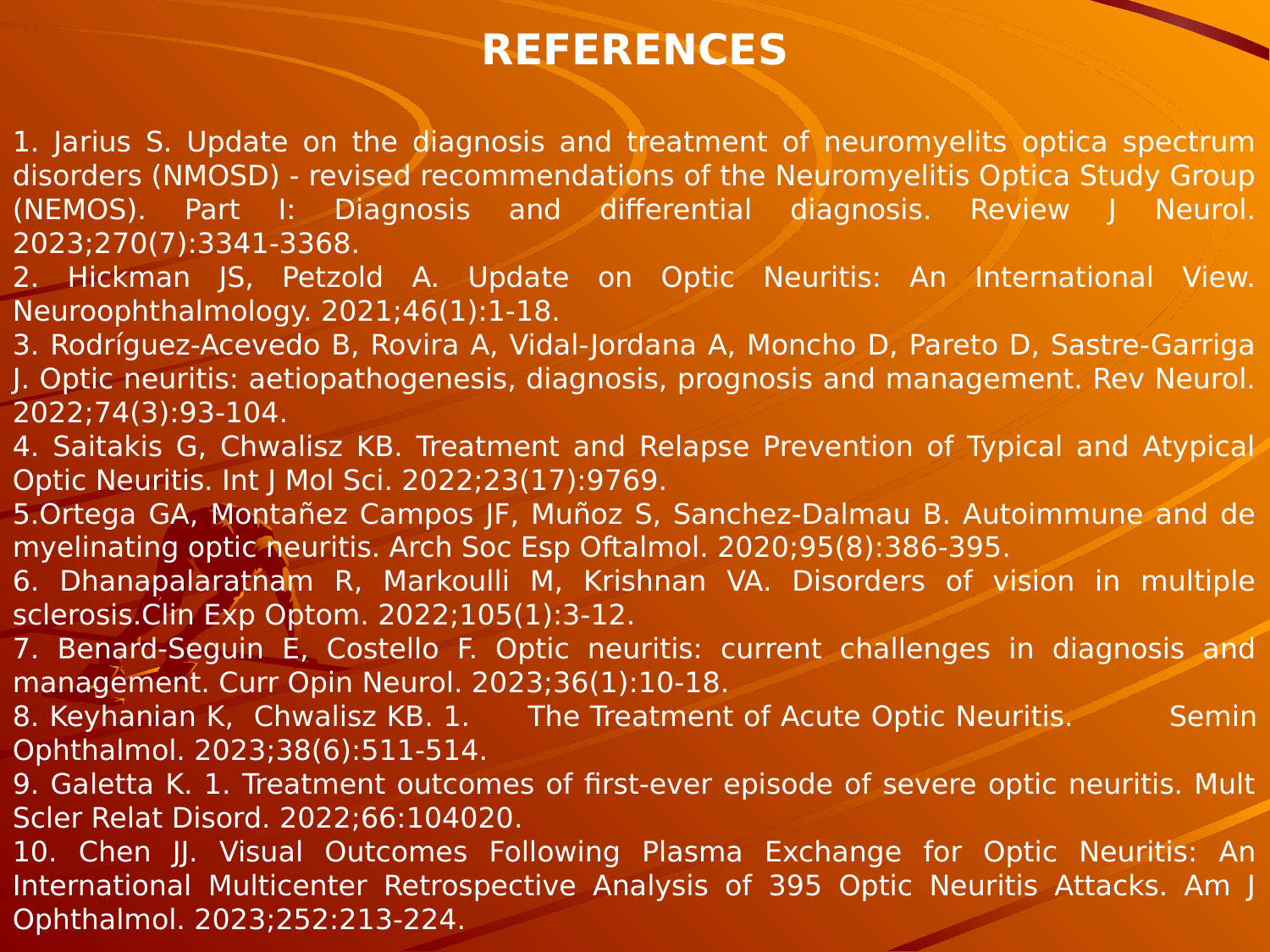

REFERENCES

1. Jarius S. Update on the diagnosis and treatment of neuromyelits optica spectrum disorders (NMOSD) - revised recommendations of the Neuromyelitis Optica Study Group (NEMOS). Part I: Diagnosis and differential diagnosis. Review J Neurol. 2023;270(7):3341-3368.
2. Hickman JS, Petzold A. Update on Optic Neuritis: An International View. Neuroophthalmology. 2021;46(1):1-18.
3. Rodríguez-Acevedo B, Rovira A, Vidal-Jordana A, Moncho D, Pareto D, Sastre-Garriga J. Optic neuritis: aetiopathogenesis, diagnosis, prognosis and management. Rev Neurol. 2022;74(3):93-104.
4. Saitakis G, Chwalisz KB. Treatment and Relapse Prevention of Typical and Atypical Optic Neuritis. Int J Mol Sci. 2022;23(17):9769.
5.Ortega GA, Montañez Campos JF, Muñoz S, Sanchez-Dalmau B. Autoimmune and de myelinating optic neuritis. Arch Soc Esp Oftalmol. 2020;95(8):386-395.
6. Dhanapalaratnam R, Markoulli M, Krishnan VA. Disorders of vision in multiple sclerosis.Clin Exp Optom. 2022;105(1):3-12.
7. Benard-Seguin E, Costello F. Optic neuritis: current challenges in diagnosis and management. Curr Opin Neurol. 2023;36(1):10-18.
8. Keyhanian K,  Chwalisz KB. 1.	The Treatment of Acute Optic Neuritis.	Semin Ophthalmol. 2023;38(6):511-514.
9. Galetta K. 1. Treatment outcomes of first-ever episode of severe optic neuritis. Mult Scler Relat Disord. 2022;66:104020.
10. Chen JJ. Visual Outcomes Following Plasma Exchange for Optic Neuritis: An International Multicenter Retrospective Analysis of 395 Optic Neuritis Attacks. Am J Ophthalmol. 2023;252:213-224.